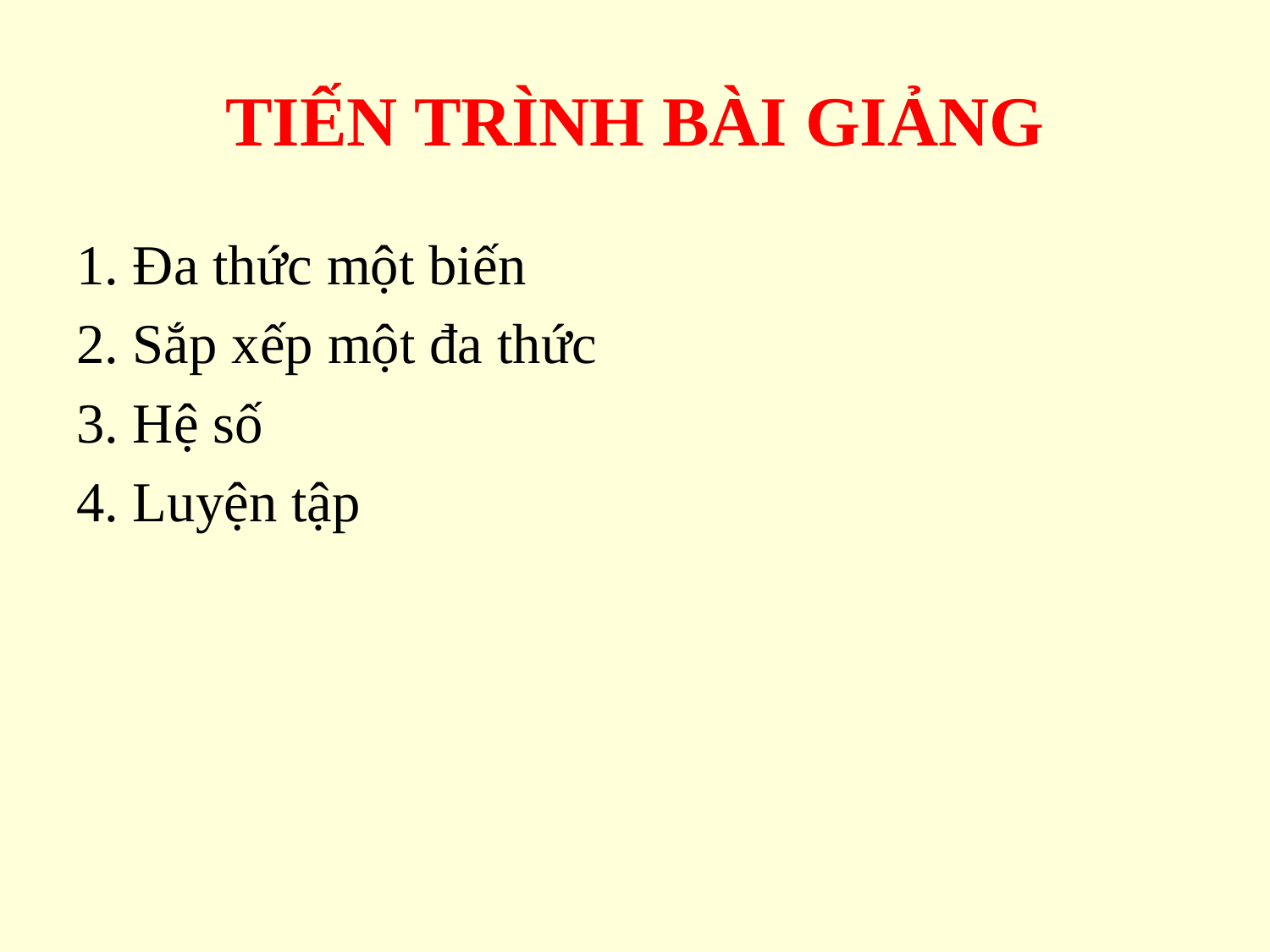

# TIẾN TRÌNH BÀI GIẢNG
1. Đa thức một biến
2. Sắp xếp một đa thức
3. Hệ số
4. Luyện tập